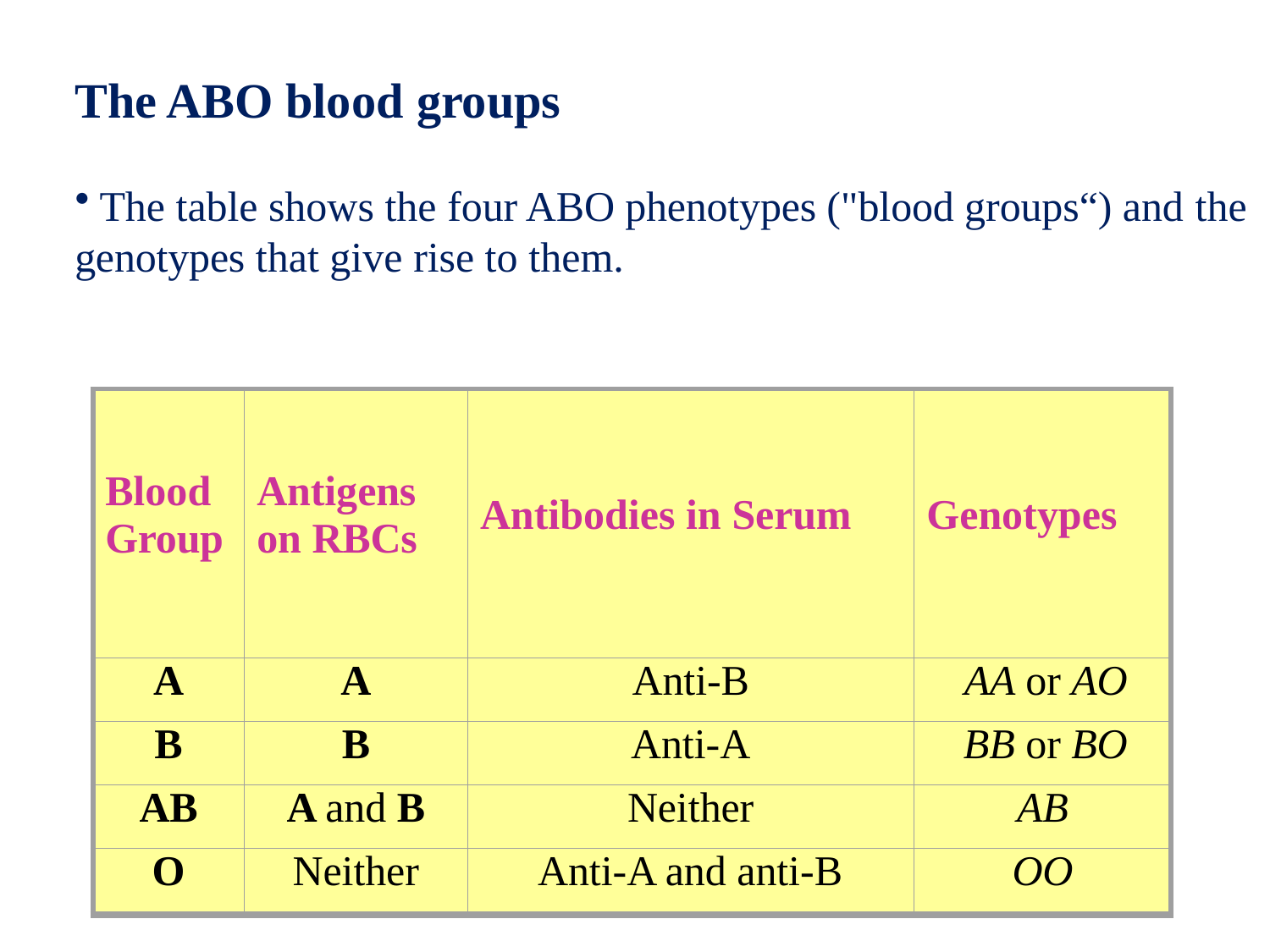

# The ABO blood groups
The table shows the four ABO phenotypes ("blood groups“) and the
genotypes that give rise to them.
| Blood Group | Antigens on RBCs | Antibodies in Serum | Genotypes |
| --- | --- | --- | --- |
| A | A | Anti-B | AA or AO |
| B | B | Anti-A | BB or BO |
| AB | A and B | Neither | AB |
| O | Neither | Anti-A and anti-B | OO |